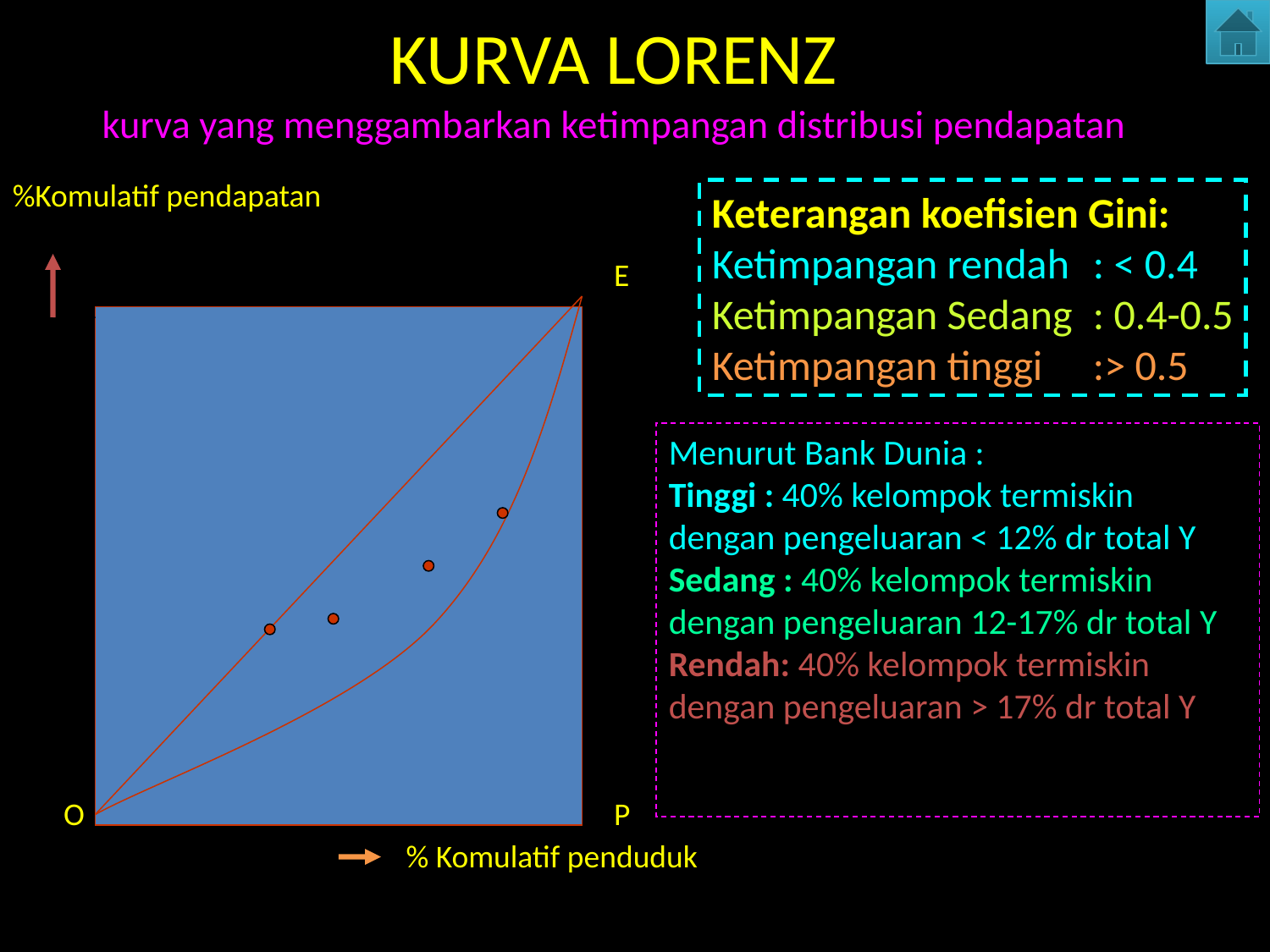

# KURVA LORENZ kurva yang menggambarkan ketimpangan distribusi pendapatan

%Komulatif pendapatan
Keterangan koefisien Gini:
Ketimpangan rendah 	: < 0.4
Ketimpangan Sedang	: 0.4-0.5
Ketimpangan tinggi	:> 0.5
E

Menurut Bank Dunia :
Tinggi : 40% kelompok termiskin dengan pengeluaran < 12% dr total Y
Sedang : 40% kelompok termiskin dengan pengeluaran 12-17% dr total Y
Rendah: 40% kelompok termiskin dengan pengeluaran > 17% dr total Y

O
P
% Komulatif penduduk